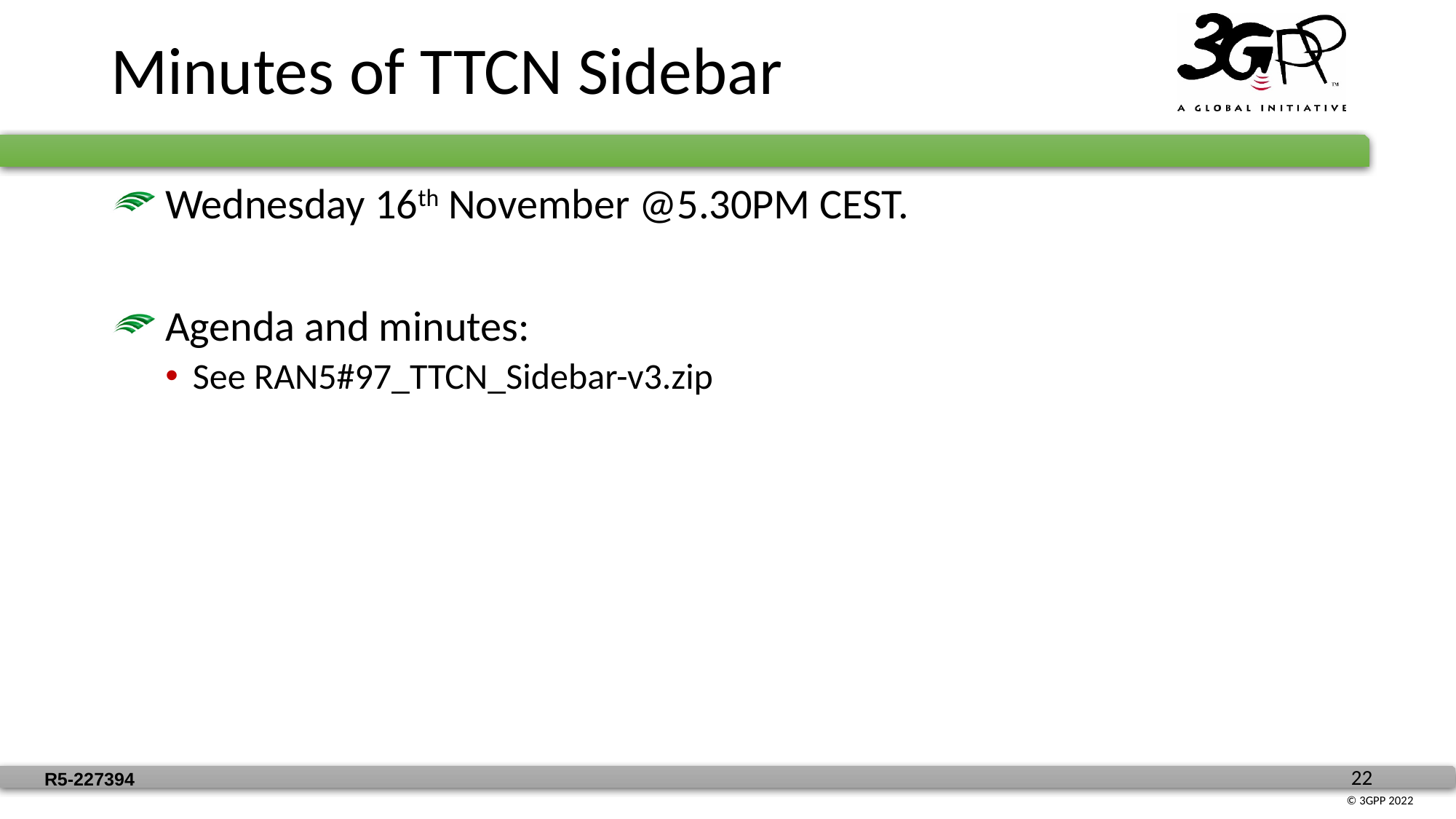

# Minutes of TTCN Sidebar
 Wednesday 16th November @5.30PM CEST.

 Agenda and minutes:
See RAN5#97_TTCN_Sidebar-v3.zip